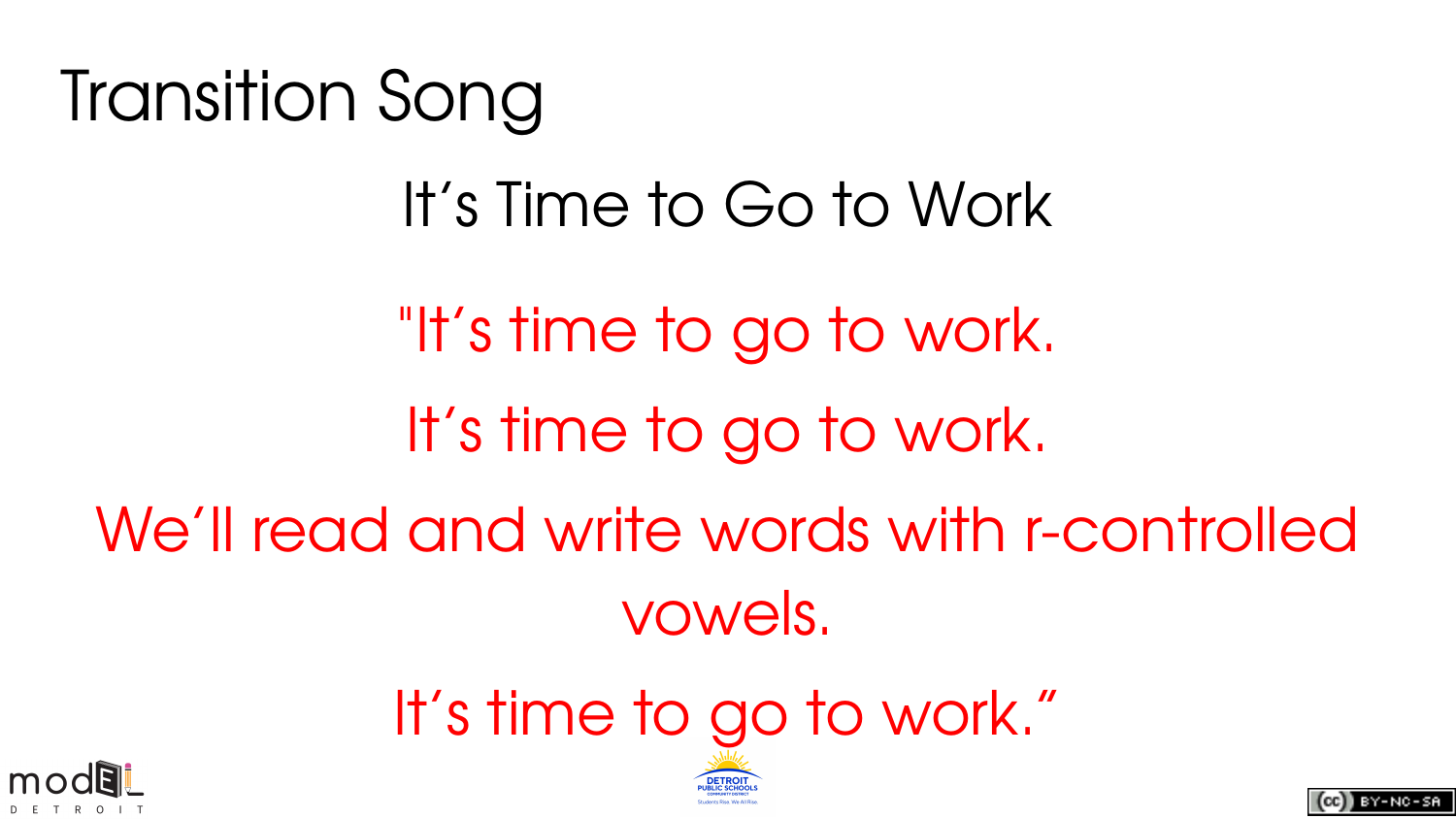

# Transition Song
It’s Time to Go to Work
"It’s time to go to work.
It’s time to go to work.
We’ll read and write words with r-controlled vowels.
It’s time to go to work.”